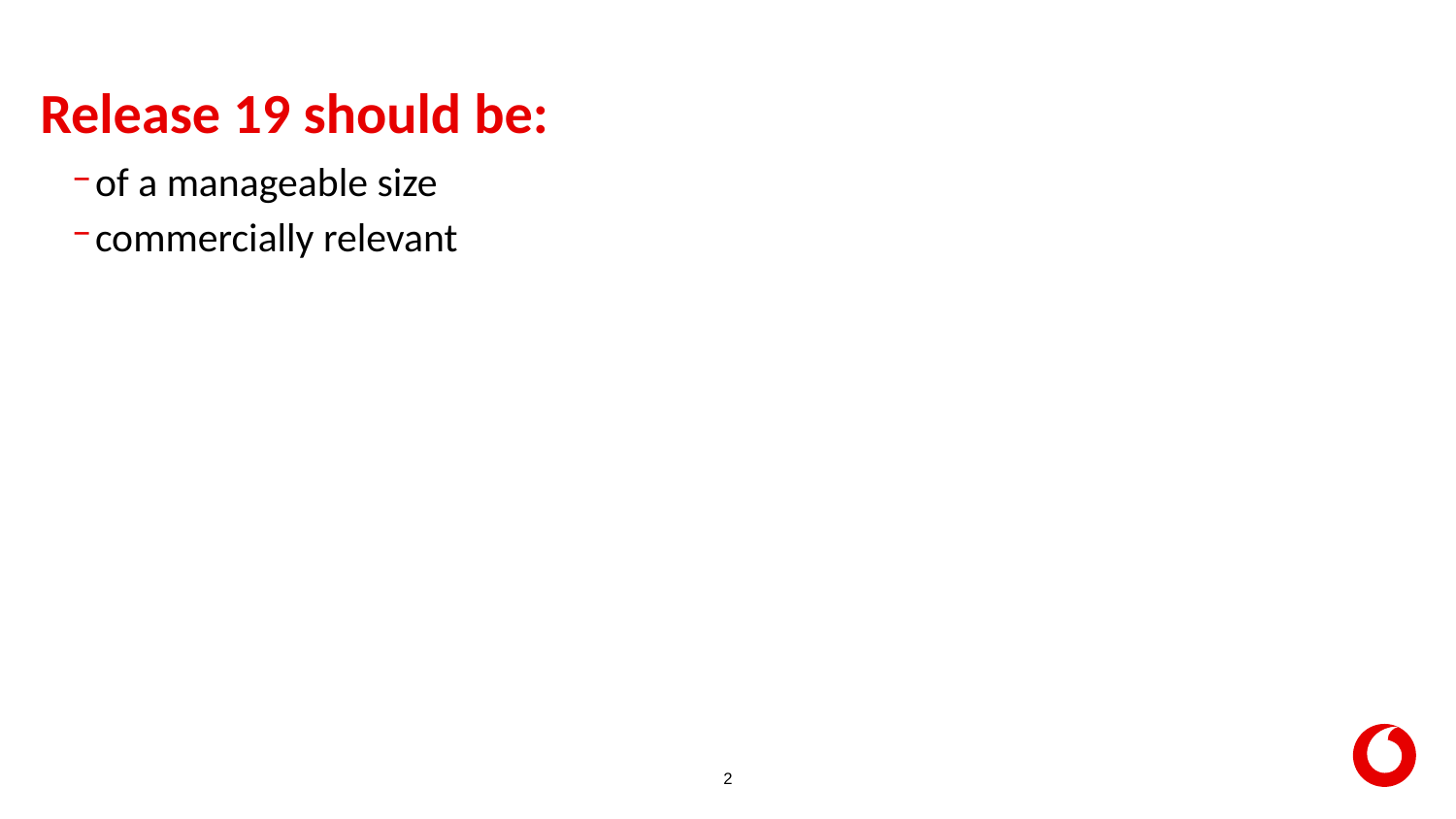

Release 19 should be:
of a manageable size
commercially relevant

2